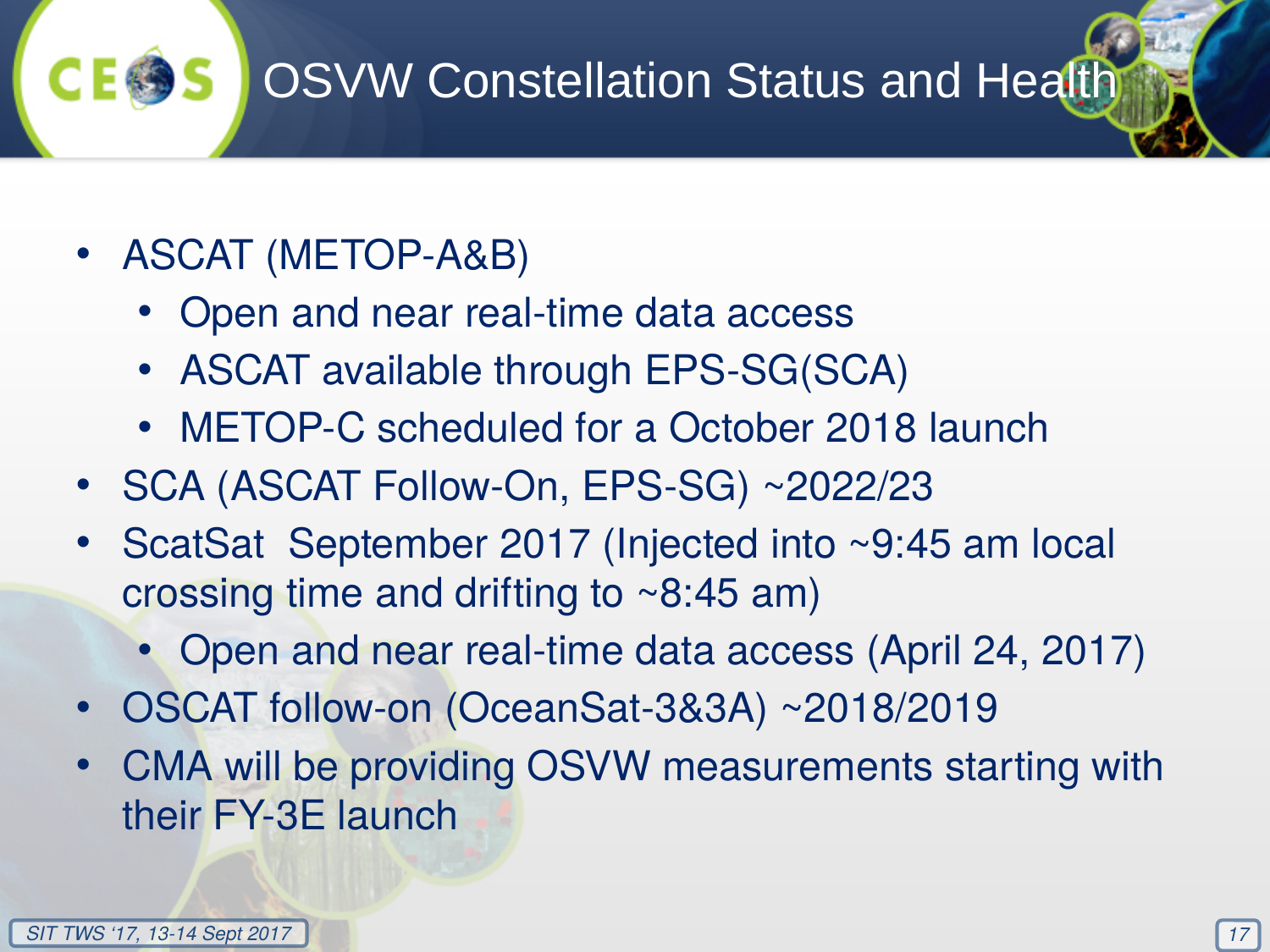

# OSVW Constellation Status and Health
ASCAT (METOP-A&B)
Open and near real-time data access
ASCAT available through EPS-SG(SCA)
METOP-C scheduled for a October 2018 launch
SCA (ASCAT Follow-On, EPS-SG) ~2022/23
ScatSat  September 2017 (Injected into ~9:45 am local crossing time and drifting to ~8:45 am)
Open and near real-time data access (April 24, 2017)
OSCAT follow-on (OceanSat-3&3A) ~2018/2019
CMA will be providing OSVW measurements starting with their FY-3E launch

17